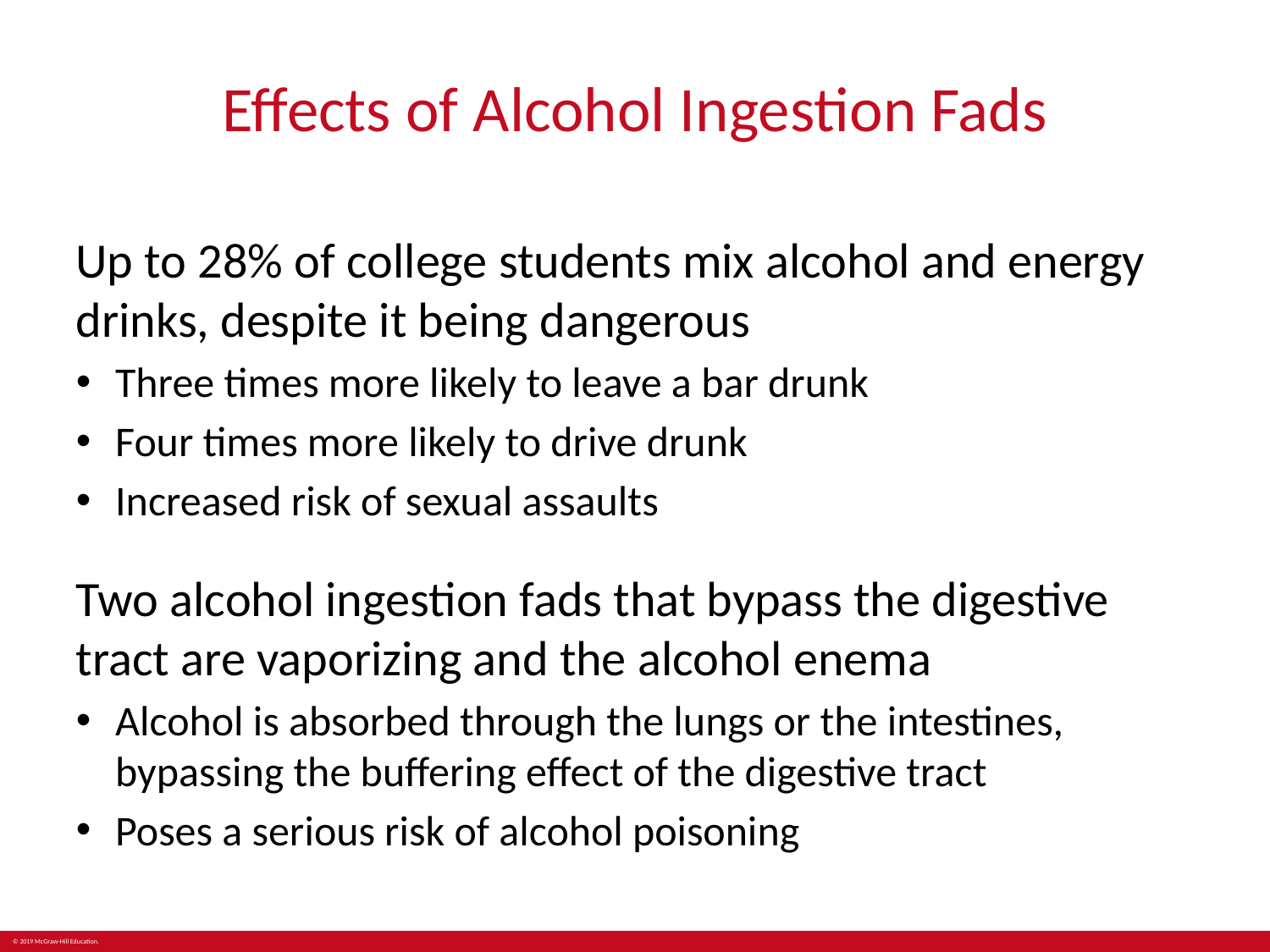

# Effects of Alcohol Ingestion Fads
Up to 28% of college students mix alcohol and energy drinks, despite it being dangerous
Three times more likely to leave a bar drunk
Four times more likely to drive drunk
Increased risk of sexual assaults
Two alcohol ingestion fads that bypass the digestive tract are vaporizing and the alcohol enema
Alcohol is absorbed through the lungs or the intestines, bypassing the buffering effect of the digestive tract
Poses a serious risk of alcohol poisoning